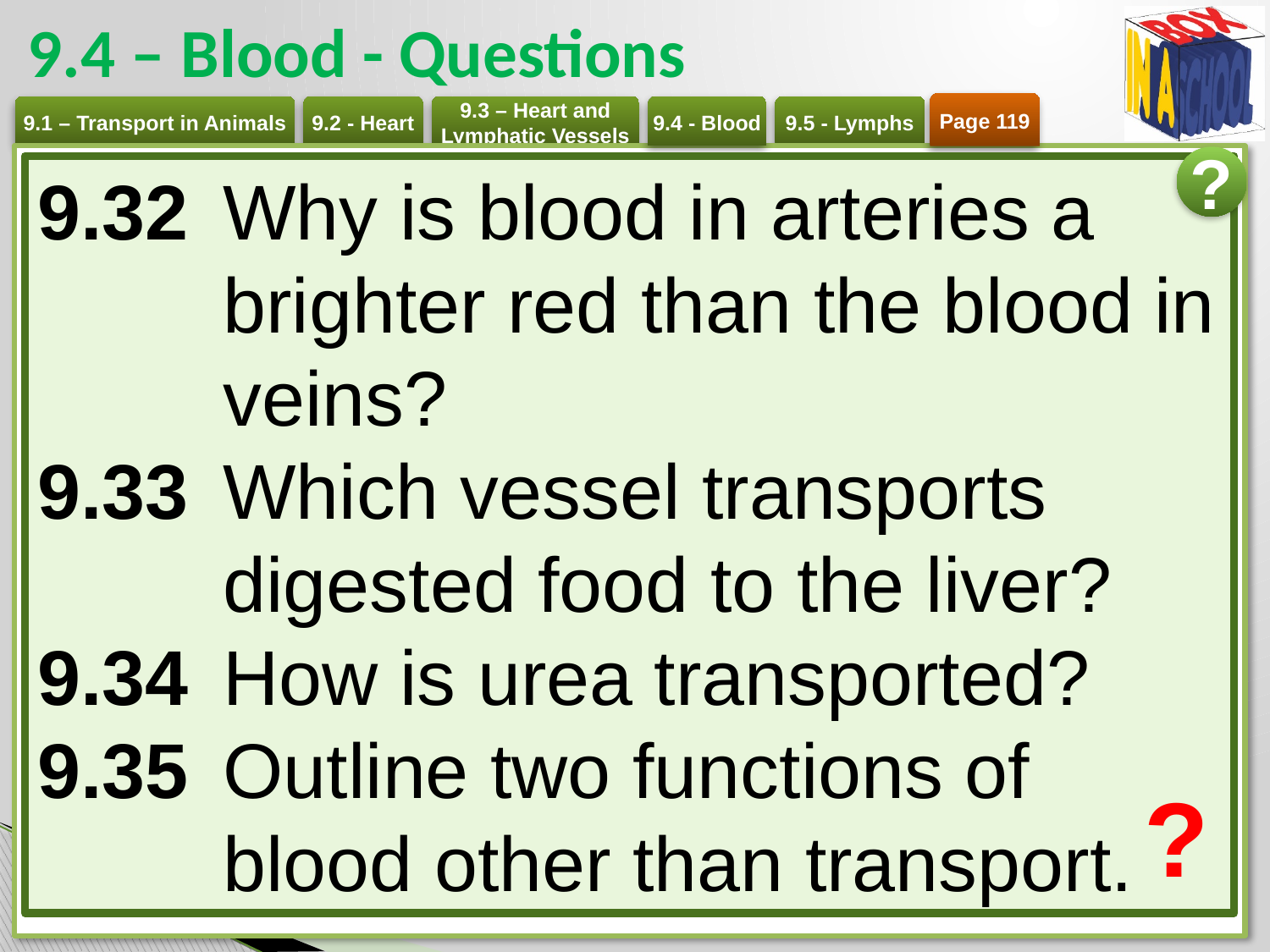

# 9.4 – Blood - Questions
Page 119
?
9.32 	Why is blood in arteries a brighter red than the blood in veins?
9.33 	Which vessel transports digested food to the liver?
9.34 	How is urea transported?
9.35 	Outline two functions of blood other than transport.
?